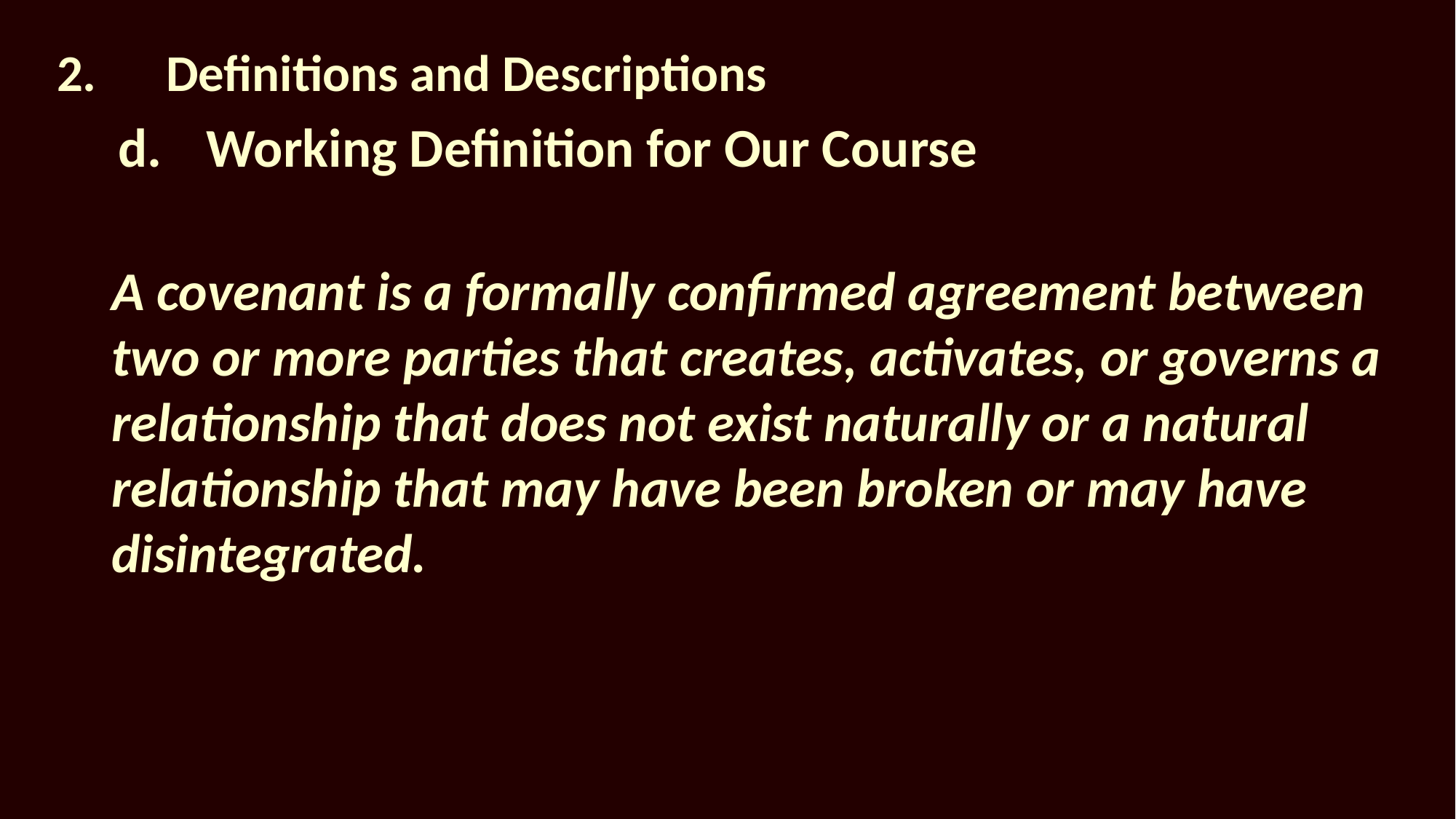

2.	Definitions and Descriptions
Working Definition for Our Course

A covenant is a formally confirmed agreement between two or more parties that creates, activates, or governs a relationship that does not exist naturally or a natural relationship that may have been broken or may have disintegrated.